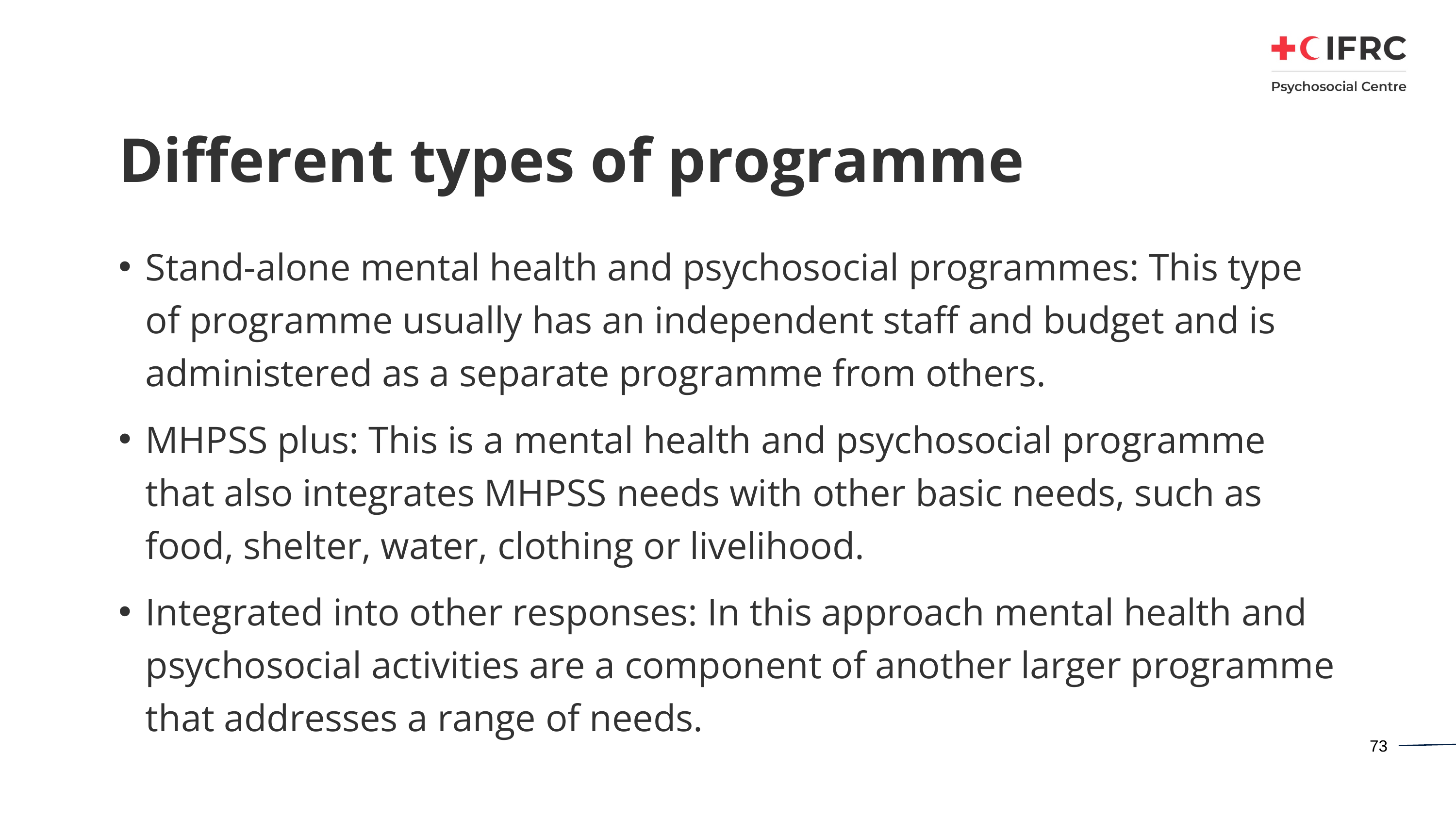

# Different types of programme
Stand-alone mental health and psychosocial programmes: This type of programme usually has an independent staff and budget and is administered as a separate pro­gramme from others.
MHPSS plus: This is a mental health and psychosocial programme that also integrates MHPSS needs with other basic needs, such as food, shelter, water, clothing or livelihood.
Integrated into other responses: In this approach mental health and psychosocial activities are a component of another larger programme that addresses a range of needs.